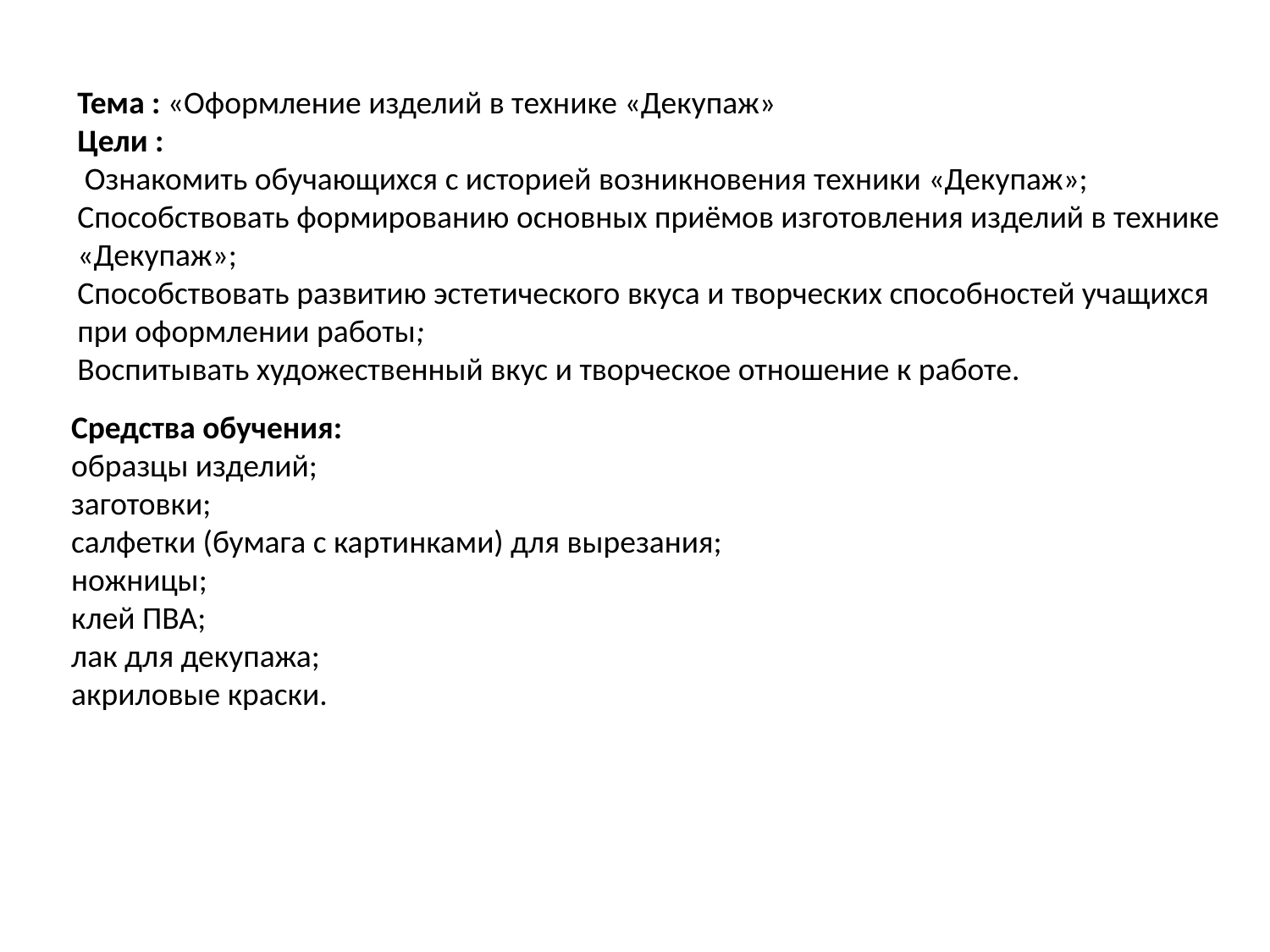

Тема : «Оформление изделий в технике «Декупаж»
Цели :
 Ознакомить обучающихся с историей возникновения техники «Декупаж»;
Способствовать формированию основных приёмов изготовления изделий в технике «Декупаж»;
Способствовать развитию эстетического вкуса и творческих способностей учащихся при оформлении работы;
Воспитывать художественный вкус и творческое отношение к работе.

Средства обучения:
образцы изделий;
заготовки;
салфетки (бумага с картинками) для вырезания;
ножницы;
клей ПВА;
лак для декупажа;
акриловые краски.